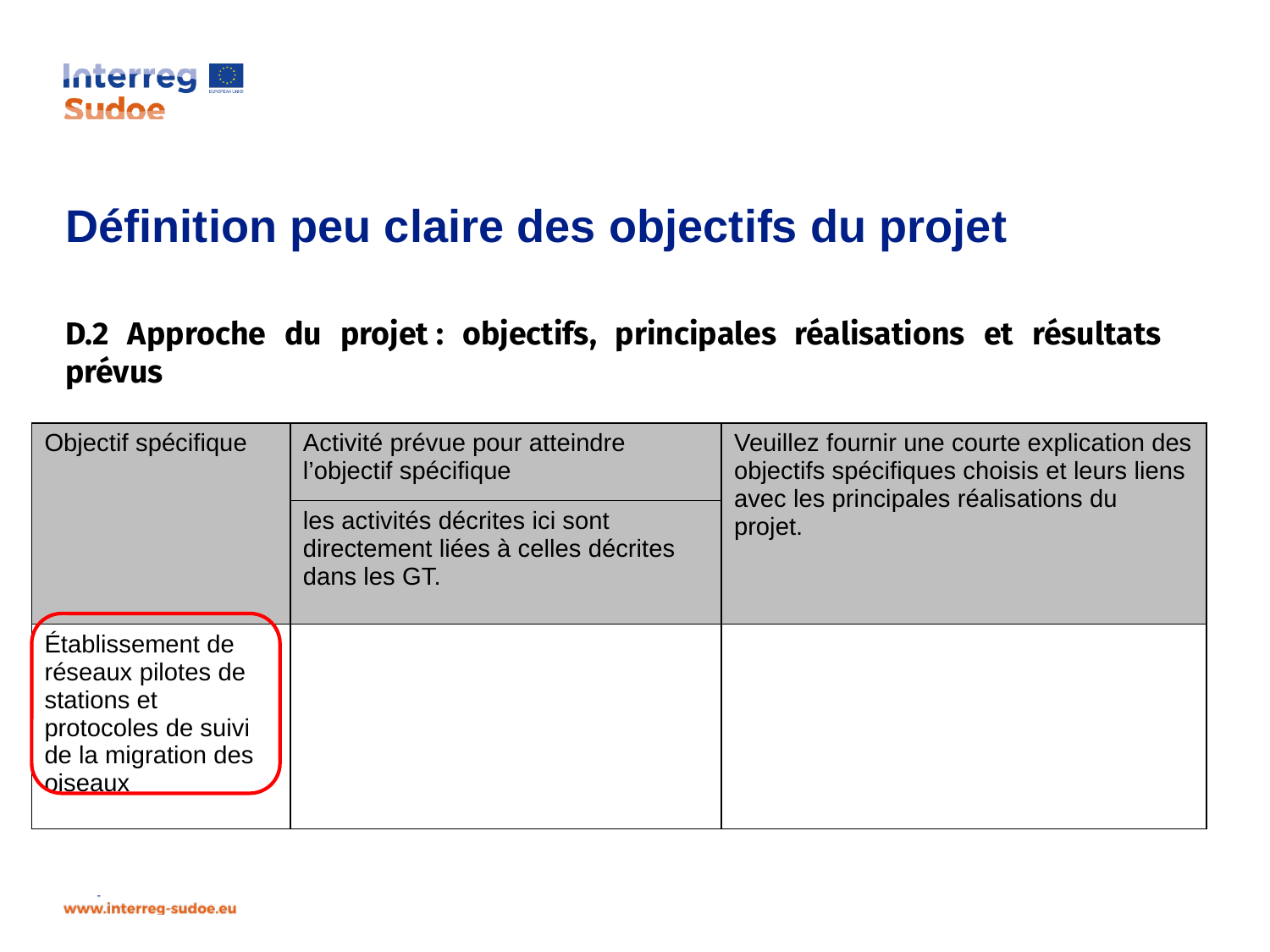

# Définition peu claire des objectifs du projet
D.2 Approche du projet : objectifs, principales réalisations et résultats prévus
| Objectif spécifique | Activité prévue pour atteindre l’objectif spécifique | Veuillez fournir une courte explication des objectifs spécifiques choisis et leurs liens avec les principales réalisations du projet. |
| --- | --- | --- |
|  | les activités décrites ici sont directement liées à celles décrites dans les GT. |  |
| Établissement de réseaux pilotes de stations et protocoles de suivi de la migration des oiseaux |  |  |